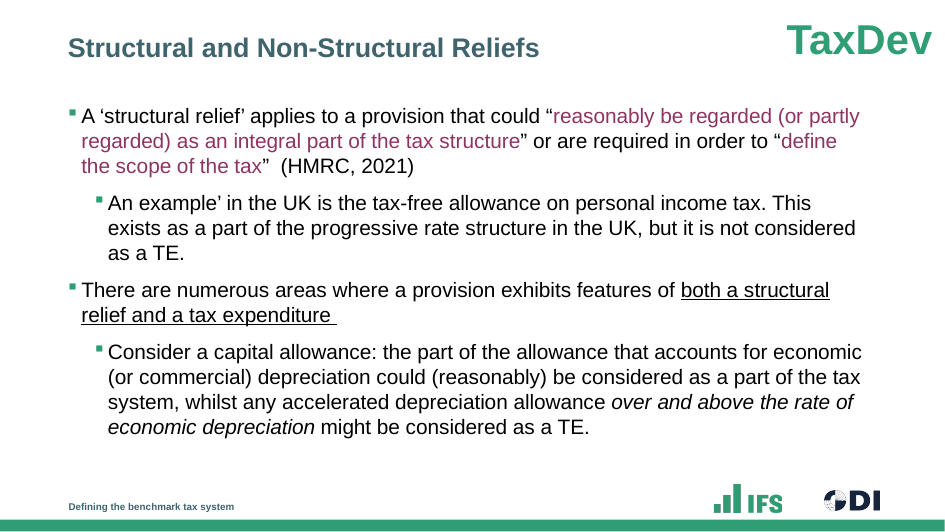

# Structural and Non-Structural Reliefs
A ‘structural relief’ applies to a provision that could “reasonably be regarded (or partly regarded) as an integral part of the tax structure” or are required in order to “define the scope of the tax”  (HMRC, 2021)
An example’ in the UK is the tax-free allowance on personal income tax. This exists as a part of the progressive rate structure in the UK, but it is not considered as a TE.
There are numerous areas where a provision exhibits features of both a structural relief and a tax expenditure
Consider a capital allowance: the part of the allowance that accounts for economic (or commercial) depreciation could (reasonably) be considered as a part of the tax system, whilst any accelerated depreciation allowance over and above the rate of economic depreciation might be considered as a TE.
Defining the benchmark tax system